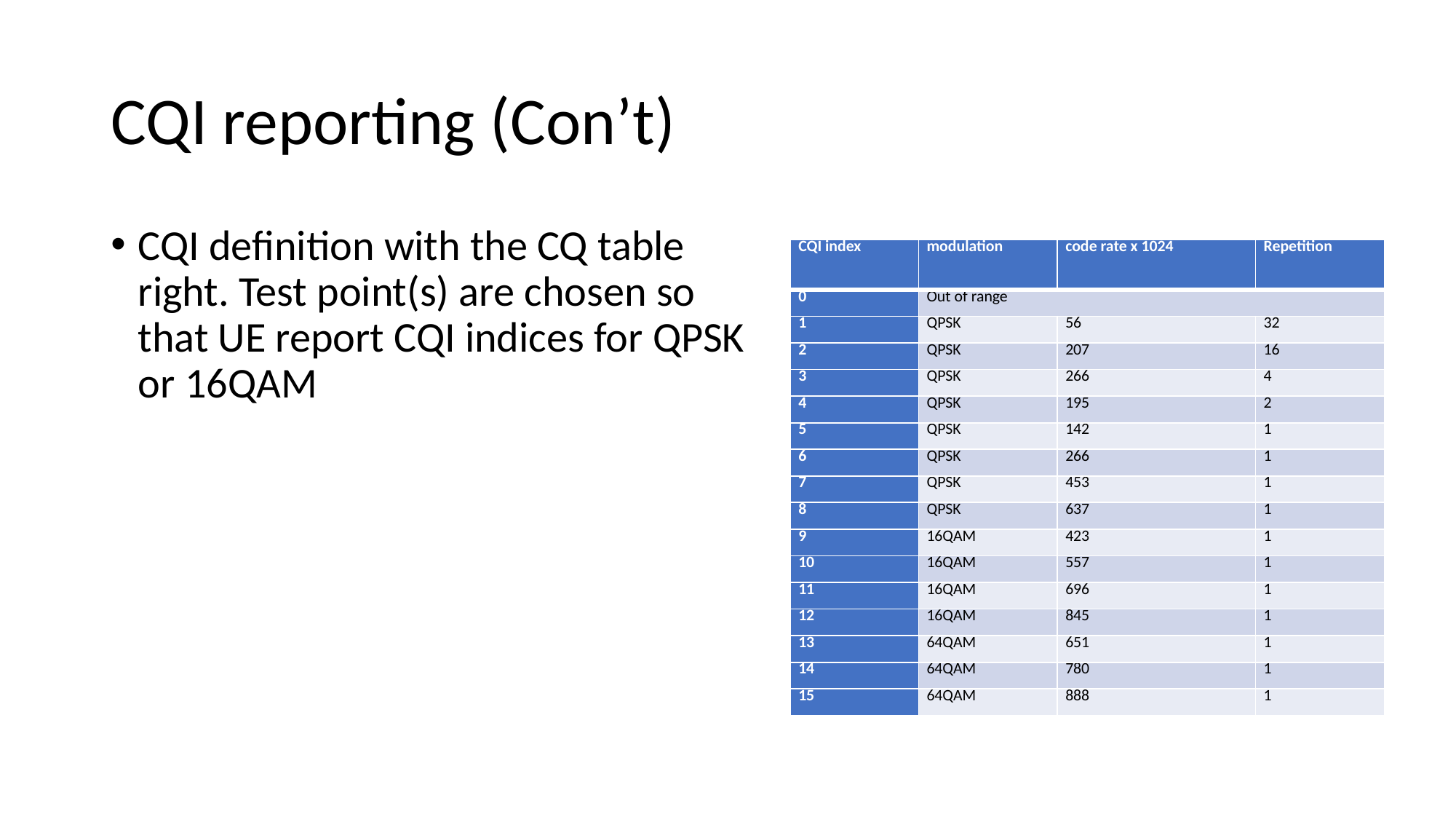

# CQI reporting (Con’t)
CQI definition with the CQ table right. Test point(s) are chosen so that UE report CQI indices for QPSK or 16QAM
| CQI index | modulation | code rate x 1024 | Repetition |
| --- | --- | --- | --- |
| 0 | Out of range |  |  |
| 1 | QPSK | 56 | 32 |
| 2 | QPSK | 207 | 16 |
| 3 | QPSK | 266 | 4 |
| 4 | QPSK | 195 | 2 |
| 5 | QPSK | 142 | 1 |
| 6 | QPSK | 266 | 1 |
| 7 | QPSK | 453 | 1 |
| 8 | QPSK | 637 | 1 |
| 9 | 16QAM | 423 | 1 |
| 10 | 16QAM | 557 | 1 |
| 11 | 16QAM | 696 | 1 |
| 12 | 16QAM | 845 | 1 |
| 13 | 64QAM | 651 | 1 |
| 14 | 64QAM | 780 | 1 |
| 15 | 64QAM | 888 | 1 |